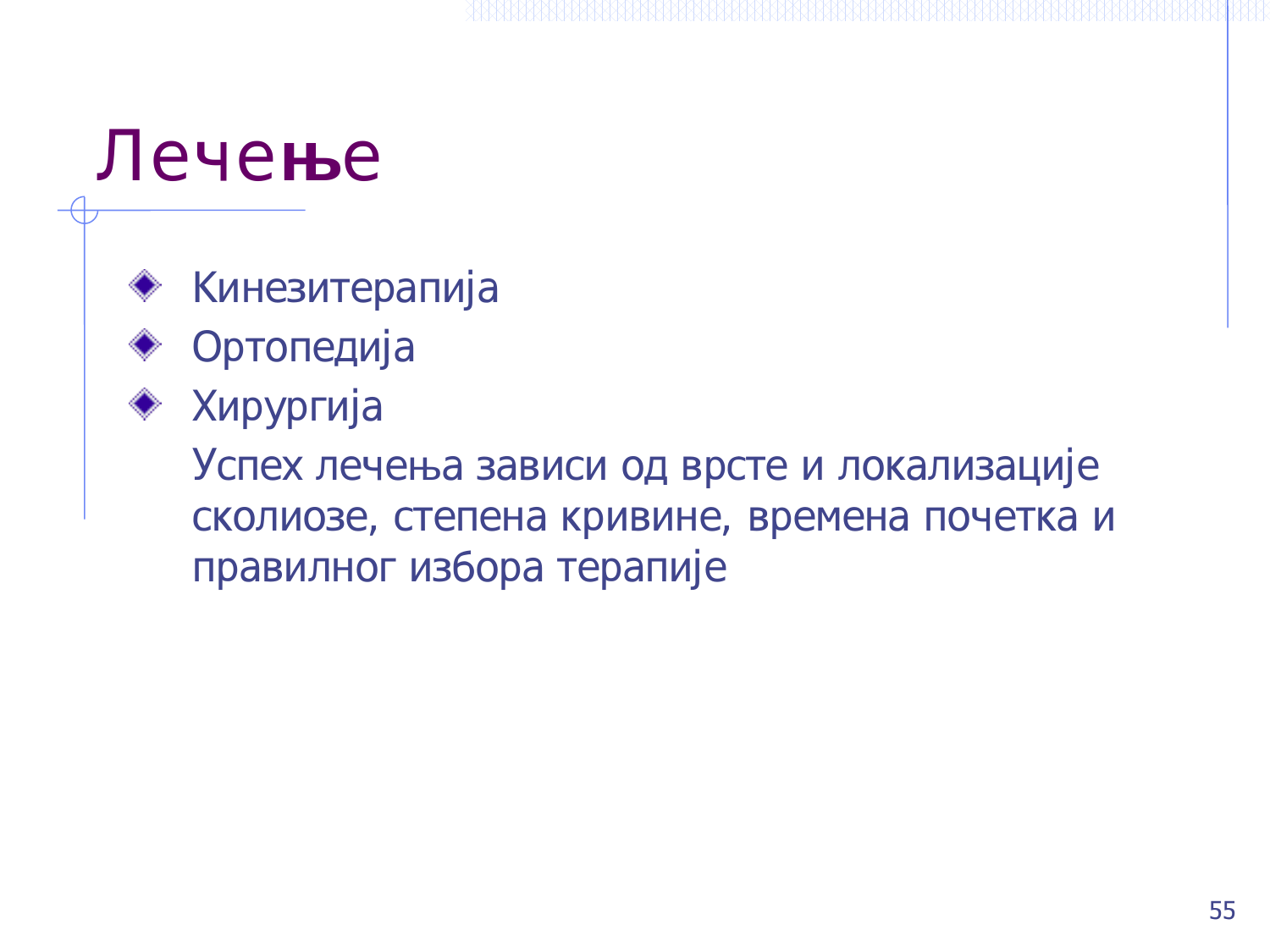

# Лечење
Кинезитерапија
Ортопедија
Хирургија
	Успех лечења зависи од врсте и локализације сколиозе, степена кривине, времена почетка и правилног избора терапије

55